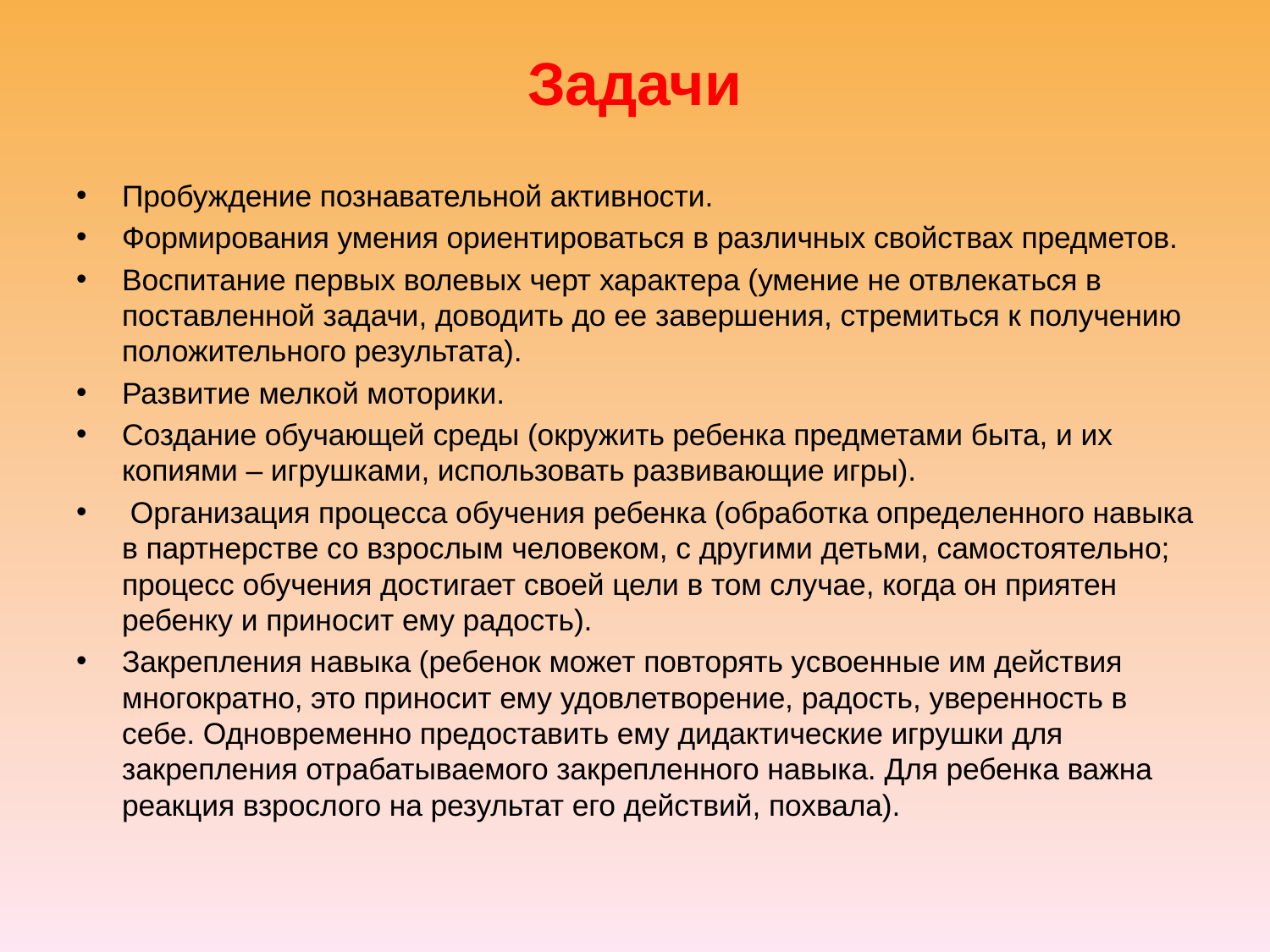

# Задачи

Пробуждение познавательной активности.
Формирования умения ориентироваться в различных свойствах предметов.
Воспитание первых волевых черт характера (умение не отвлекаться в поставленной задачи, доводить до ее завершения, стремиться к получению положительного результата).
Развитие мелкой моторики.
Создание обучающей среды (окружить ребенка предметами быта, и их копиями – игрушками, использовать развивающие игры).
 Организация процесса обучения ребенка (обработка определенного навыка в партнерстве со взрослым человеком, с другими детьми, самостоятельно; процесс обучения достигает своей цели в том случае, когда он приятен ребенку и приносит ему радость).
Закрепления навыка (ребенок может повторять усвоенные им действия многократно, это приносит ему удовлетворение, радость, уверенность в себе. Одновременно предоставить ему дидактические игрушки для закрепления отрабатываемого закрепленного навыка. Для ребенка важна реакция взрослого на результат его действий, похвала).